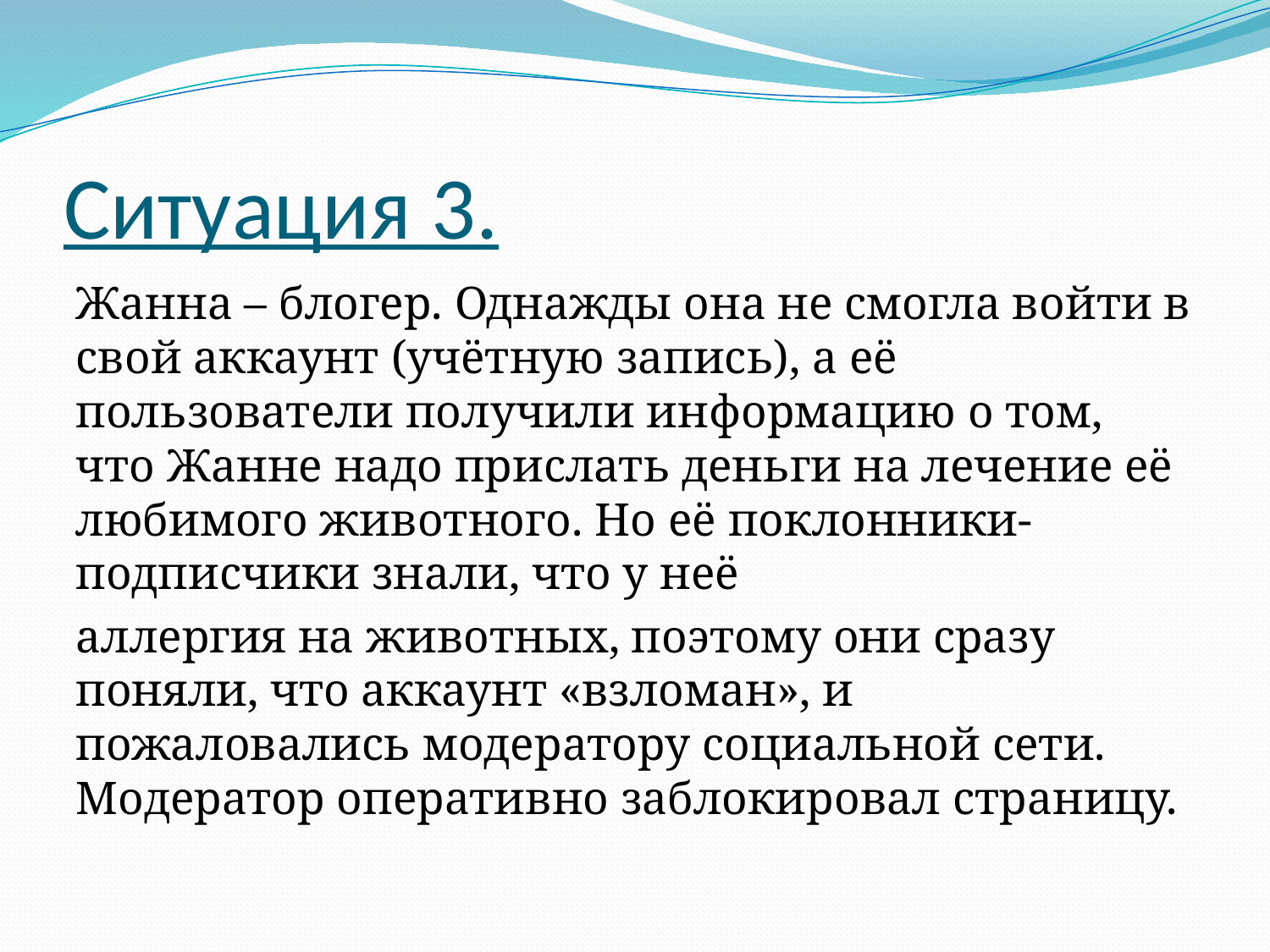

# Ситуация 3.
Жанна – блогер. Однажды она не смогла войти в свой аккаунт (учётную запись), а её пользователи получили информацию о том, что Жанне надо прислать деньги на лечение её любимого животного. Но её поклонники-подписчики знали, что у неё
аллергия на животных, поэтому они сразу поняли, что аккаунт «взломан», и пожаловались модератору социальной сети. Модератор оперативно заблокировал страницу.